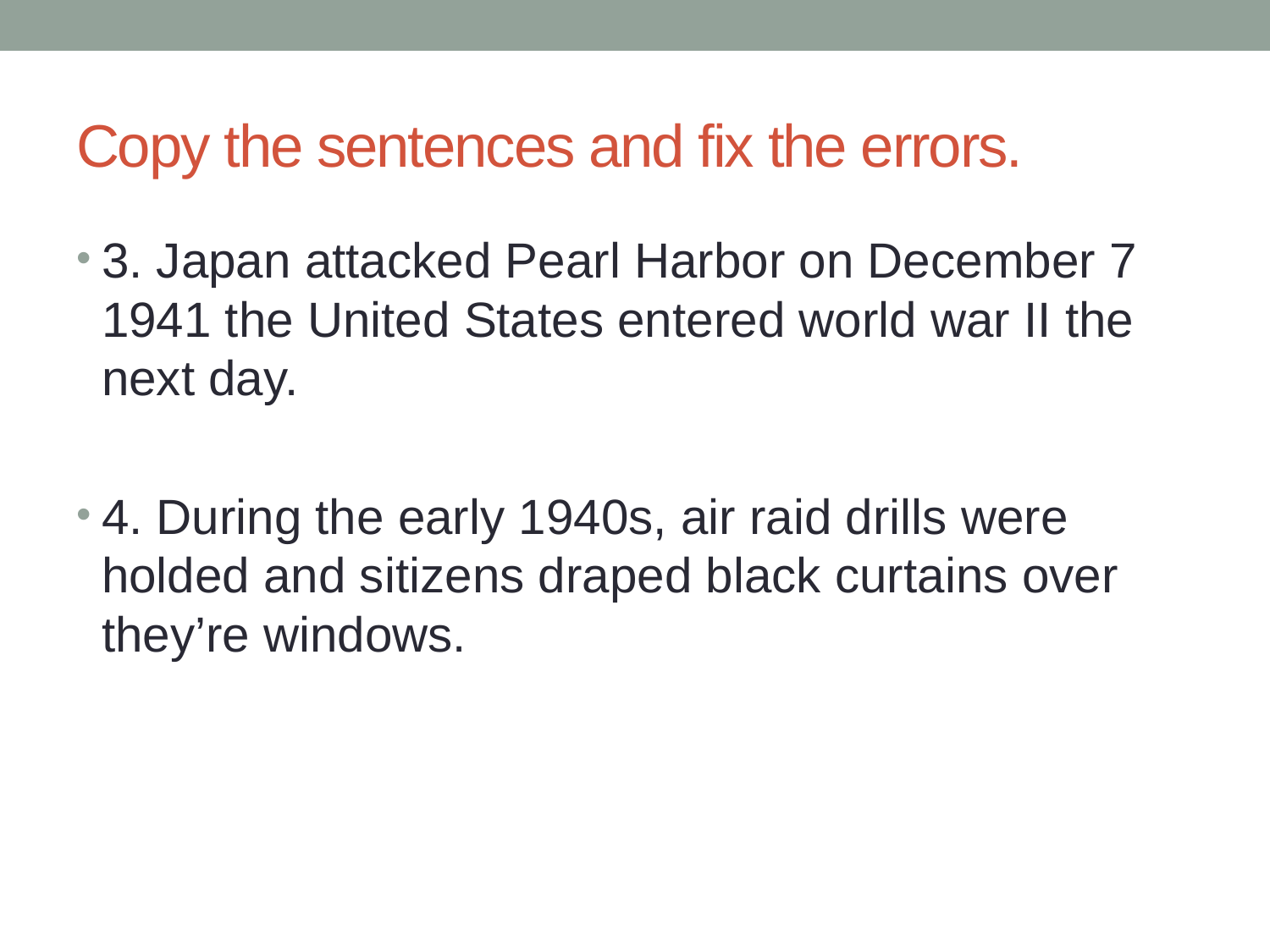

# Copy the sentences and fix the errors.
3. Japan attacked Pearl Harbor on December 7 1941 the United States entered world war II the next day.

4. During the early 1940s, air raid drills were holded and sitizens draped black curtains over they’re windows.